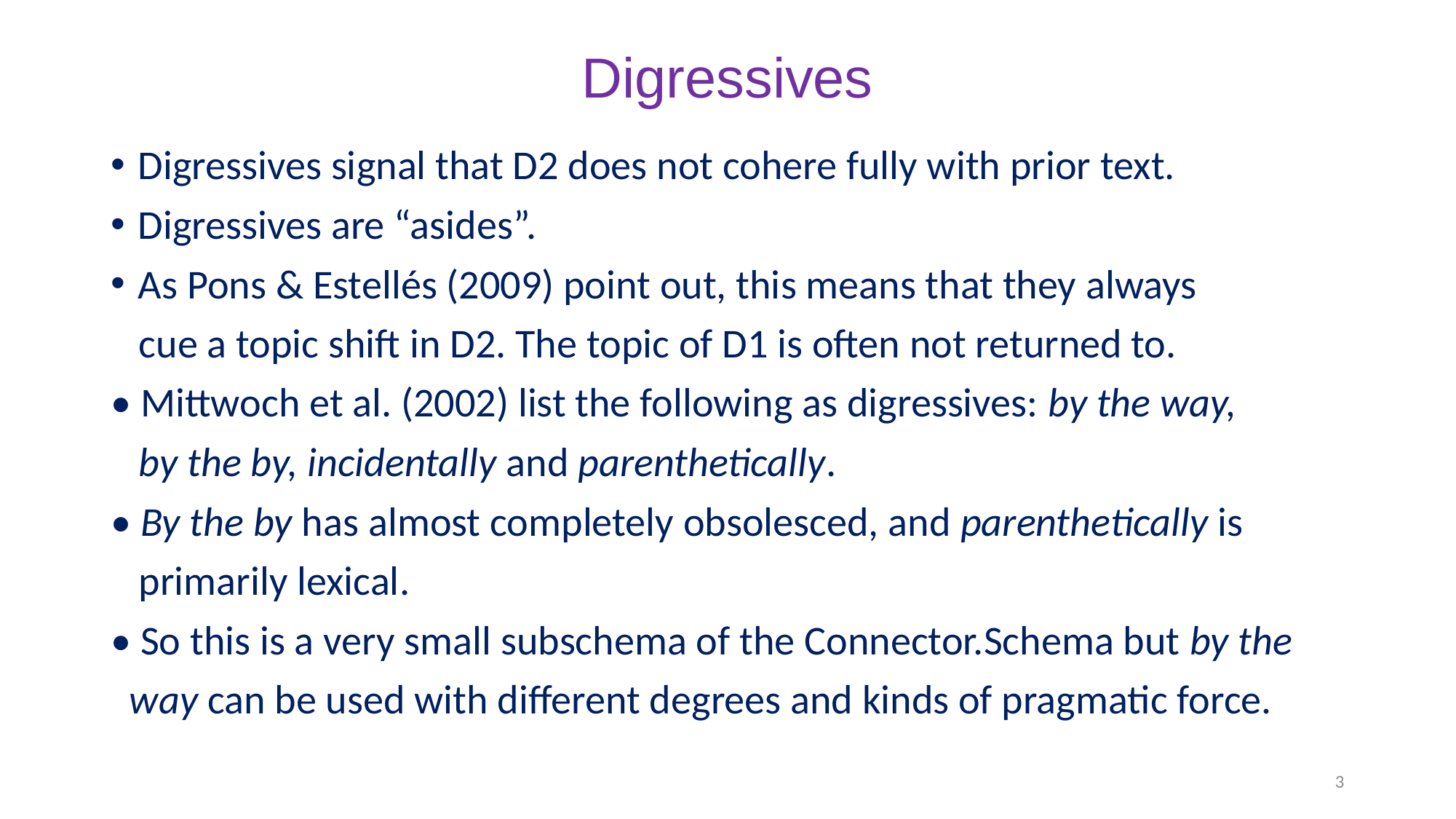

# Digressives
Digressives signal that D2 does not cohere fully with prior text.
Digressives are “asides”.
As Pons & Estellés (2009) point out, this means that they always
   cue a topic shift in D2. The topic of D1 is often not returned to.
• Mittwoch et al. (2002) list the following as digressives: by the way,
   by the by, incidentally and parenthetically.
• By the by has almost completely obsolesced, and parenthetically is
   primarily lexical.
• So this is a very small subschema of the Connector.Schema but by the
  way can be used with different degrees and kinds of pragmatic force.

3